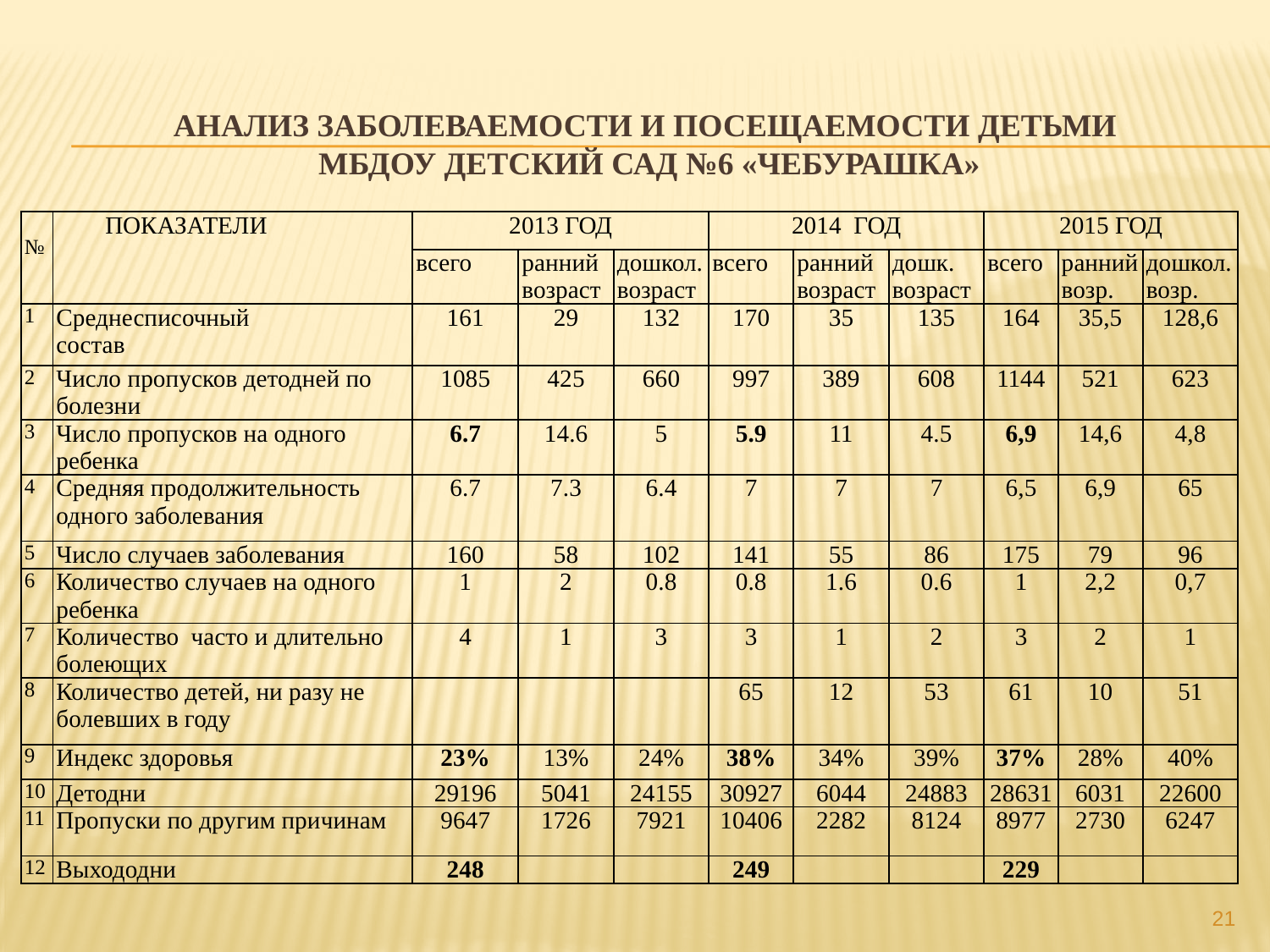

# АНАЛИЗ ЗАБОЛЕВАЕМОСТИ И ПОСЕЩАЕМОСТИ ДЕТЬМИ МбДОУ ДЕТСКИЙ САД №6 «ЧебурашКА»
| № | ПОКАЗАТЕЛИ | 2013 ГОД |  |  | 2014 ГОД |  |  | 2015 ГОД |  |  |
| --- | --- | --- | --- | --- | --- | --- | --- | --- | --- | --- |
|  |  | всего | ранний возраст | дошкол. возраст | всего | ранний возраст | дошк. возраст | всего | ранний возр. | дошкол. возр. |
| 1 | Среднесписочный состав | 161 | 29 | 132 | 170 | 35 | 135 | 164 | 35,5 | 128,6 |
| 2 | Число пропусков детодней по болезни | 1085 | 425 | 660 | 997 | 389 | 608 | 1144 | 521 | 623 |
| 3 | Число пропусков на одного ребенка | 6.7 | 14.6 | 5 | 5.9 | 11 | 4.5 | 6,9 | 14,6 | 4,8 |
| 4 | Средняя продолжительность одного заболевания | 6.7 | 7.3 | 6.4 | 7 | 7 | 7 | 6,5 | 6,9 | 65 |
| 5 | Число случаев заболевания | 160 | 58 | 102 | 141 | 55 | 86 | 175 | 79 | 96 |
| 6 | Количество случаев на одного ребенка | 1 | 2 | 0.8 | 0.8 | 1.6 | 0.6 | 1 | 2,2 | 0,7 |
| 7 | Количество часто и длительно болеющих | 4 | 1 | 3 | 3 | 1 | 2 | 3 | 2 | 1 |
| 8 | Количество детей, ни разу не болевших в году |  |  |  | 65 | 12 | 53 | 61 | 10 | 51 |
| 9 | Индекс здоровья | 23% | 13% | 24% | 38% | 34% | 39% | 37% | 28% | 40% |
| 10 | Детодни | 29196 | 5041 | 24155 | 30927 | 6044 | 24883 | 28631 | 6031 | 22600 |
| 11 | Пропуски по другим причинам | 9647 | 1726 | 7921 | 10406 | 2282 | 8124 | 8977 | 2730 | 6247 |
| 12 | Выхододни | 248 |  |  | 249 |  |  | 229 |  |  |
21